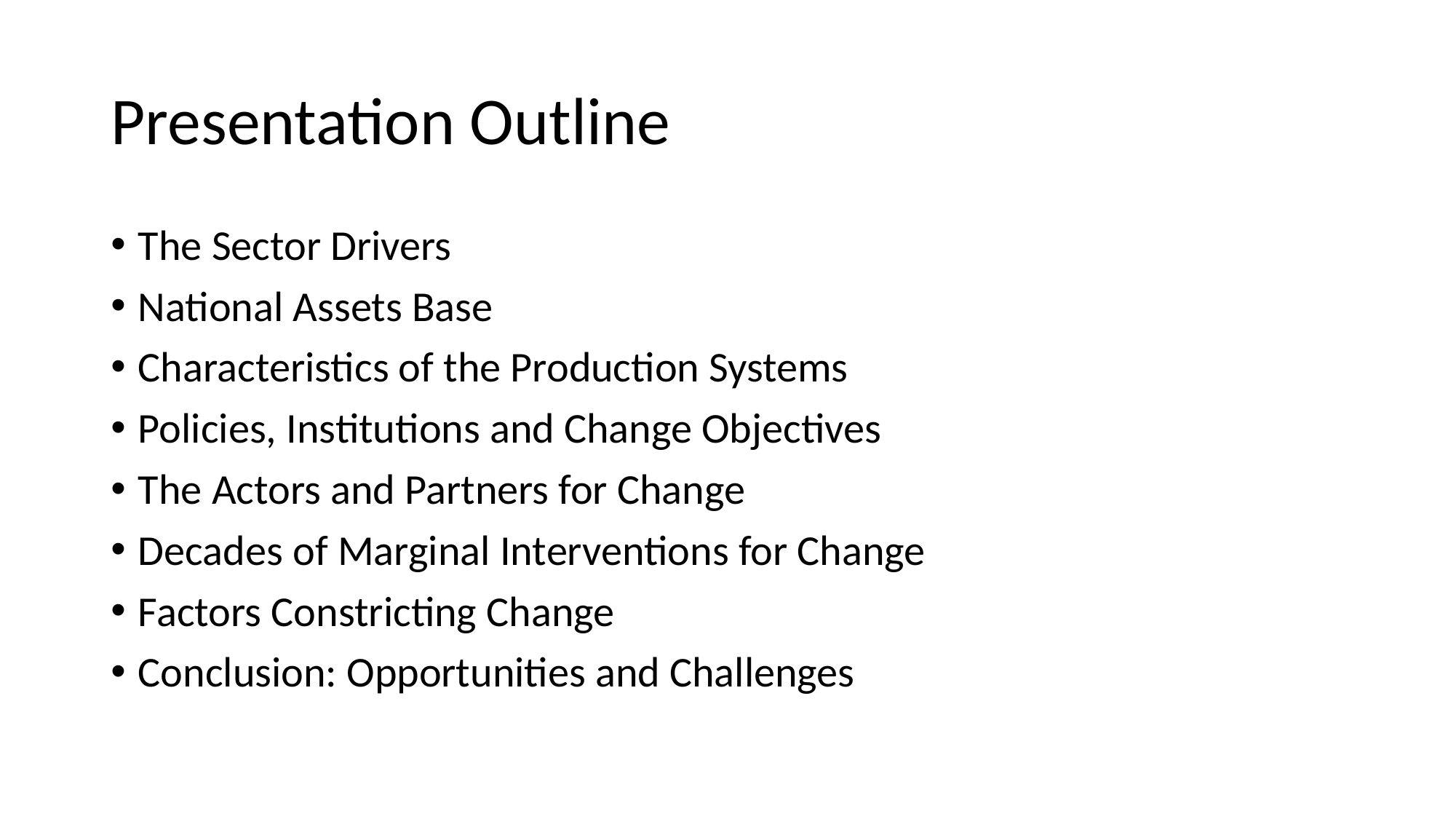

# Presentation Outline
The Sector Drivers
National Assets Base
Characteristics of the Production Systems
Policies, Institutions and Change Objectives
The Actors and Partners for Change
Decades of Marginal Interventions for Change
Factors Constricting Change
Conclusion: Opportunities and Challenges